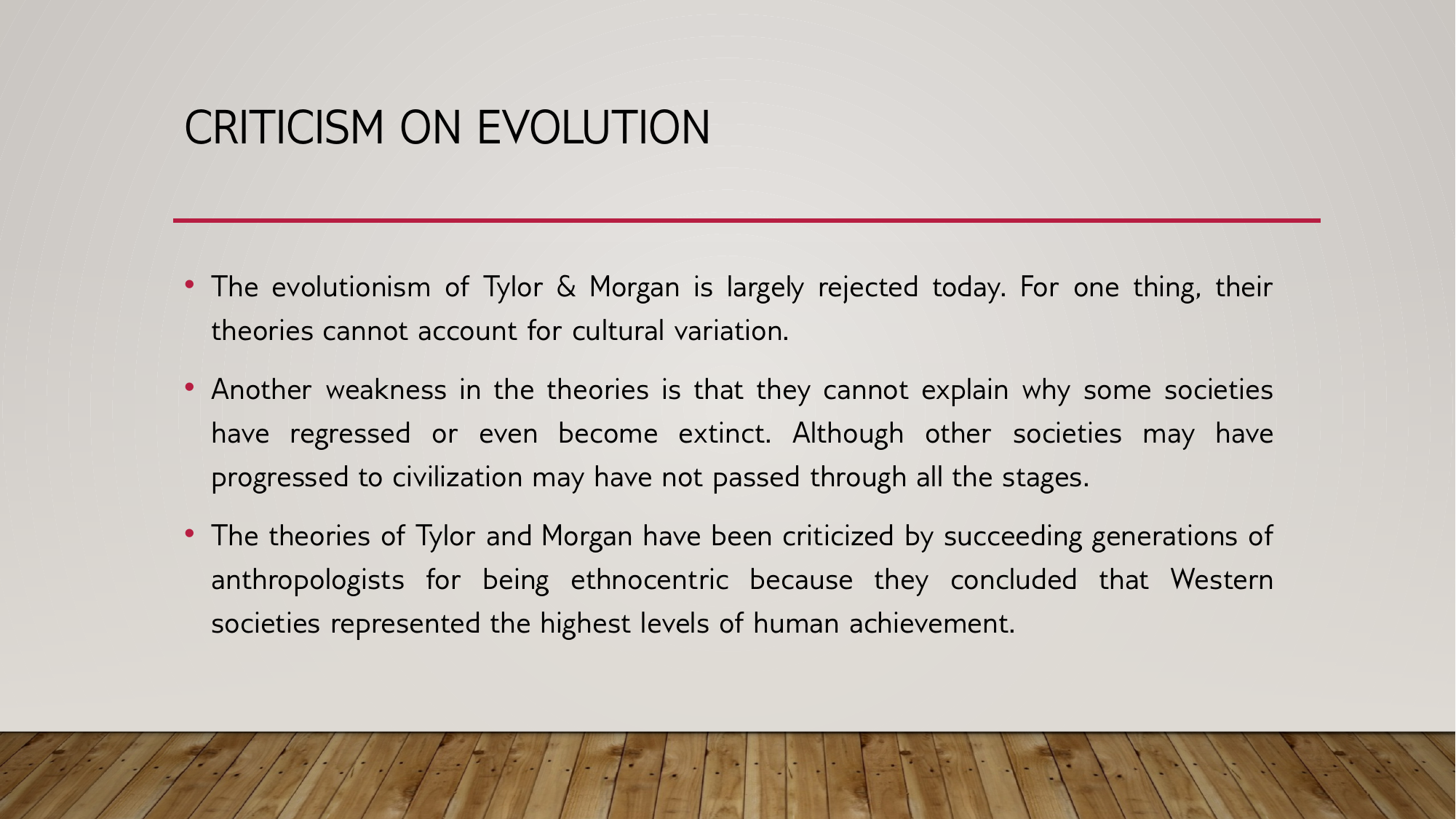

# Criticism on Evolution
The evolutionism of Tylor & Morgan is largely rejected today. For one thing, their theories cannot account for cultural variation.
Another weakness in the theories is that they cannot explain why some societies have regressed or even become extinct. Although other societies may have progressed to civilization may have not passed through all the stages.
The theories of Tylor and Morgan have been criticized by succeeding generations of anthropologists for being ethnocentric because they concluded that Western societies represented the highest levels of human achievement.